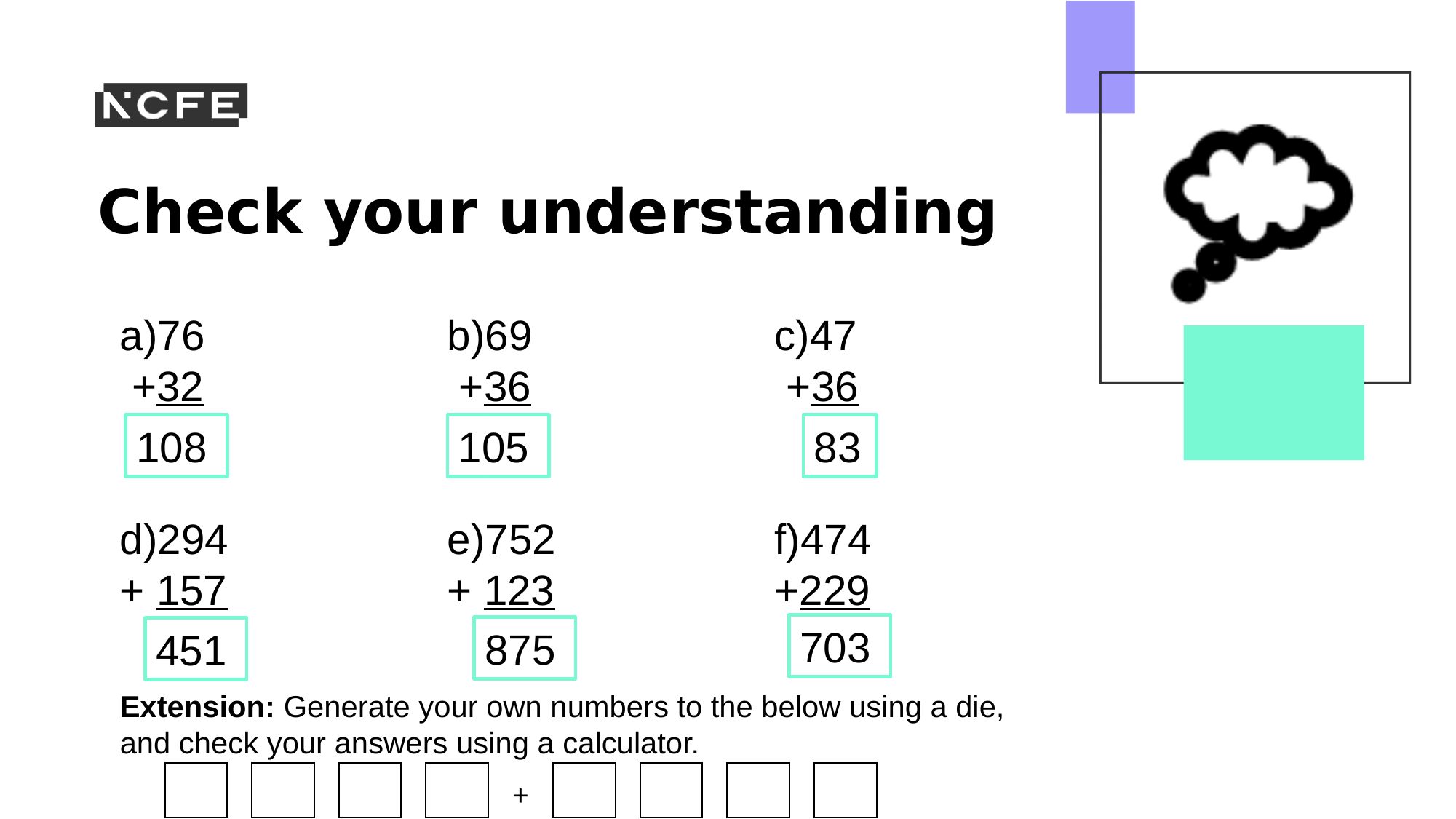

a)76			b)69			c)47
 +32			 +36			 +36

d)294			e)752			f)474
+ 157			+ 123			+229

Extension: Generate your own numbers to the below using a die, and check your answers using a calculator.
108
105
83
703
875
451

+